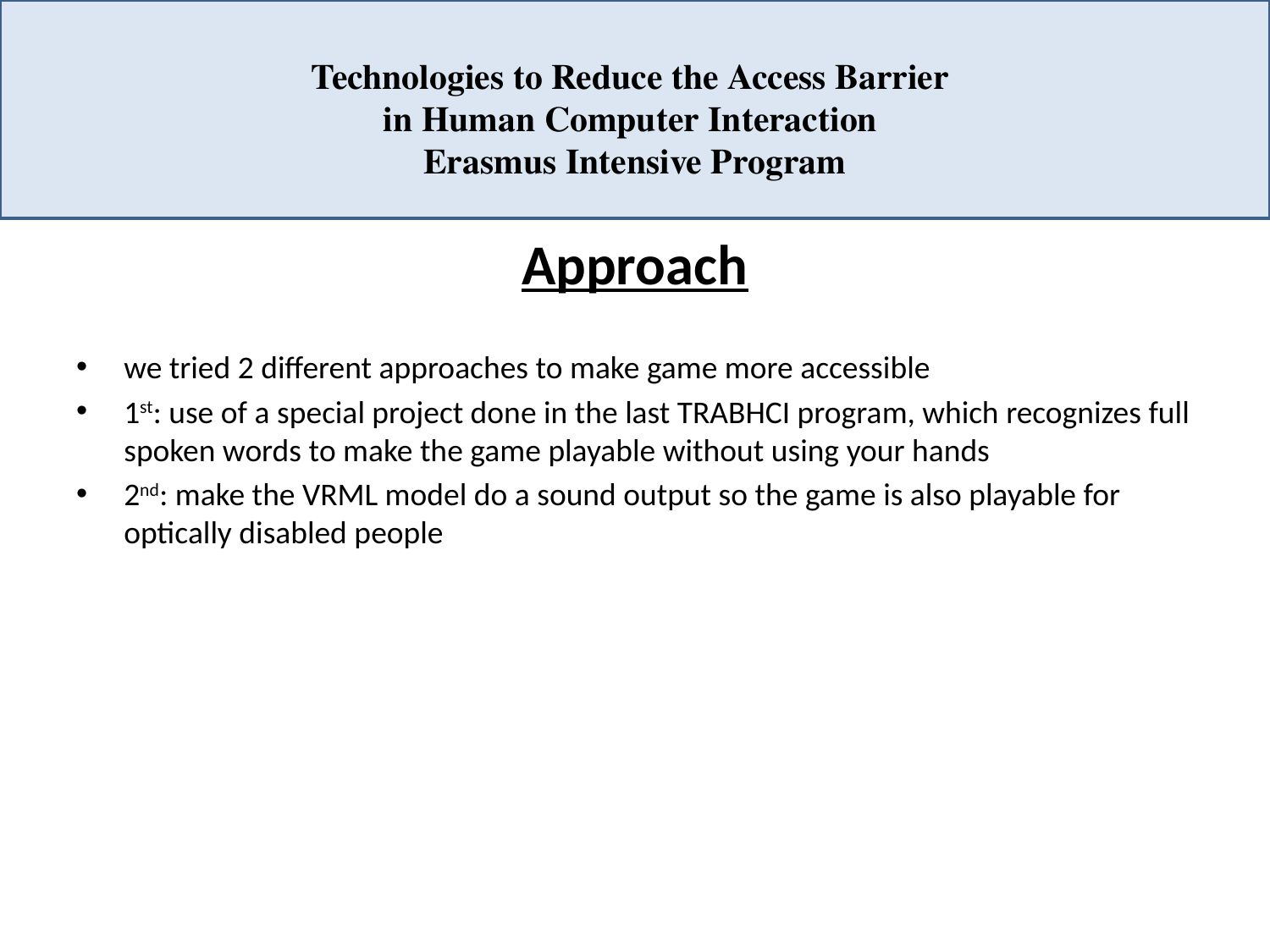

# Technologies to Reduce the Access Barrier in Human Computer Interaction Erasmus Intensive Program
Approach

we tried 2 different approaches to make game more accessible
1st: use of a special project done in the last TRABHCI program, which recognizes full spoken words to make the game playable without using your hands
2nd: make the VRML model do a sound output so the game is also playable for optically disabled people